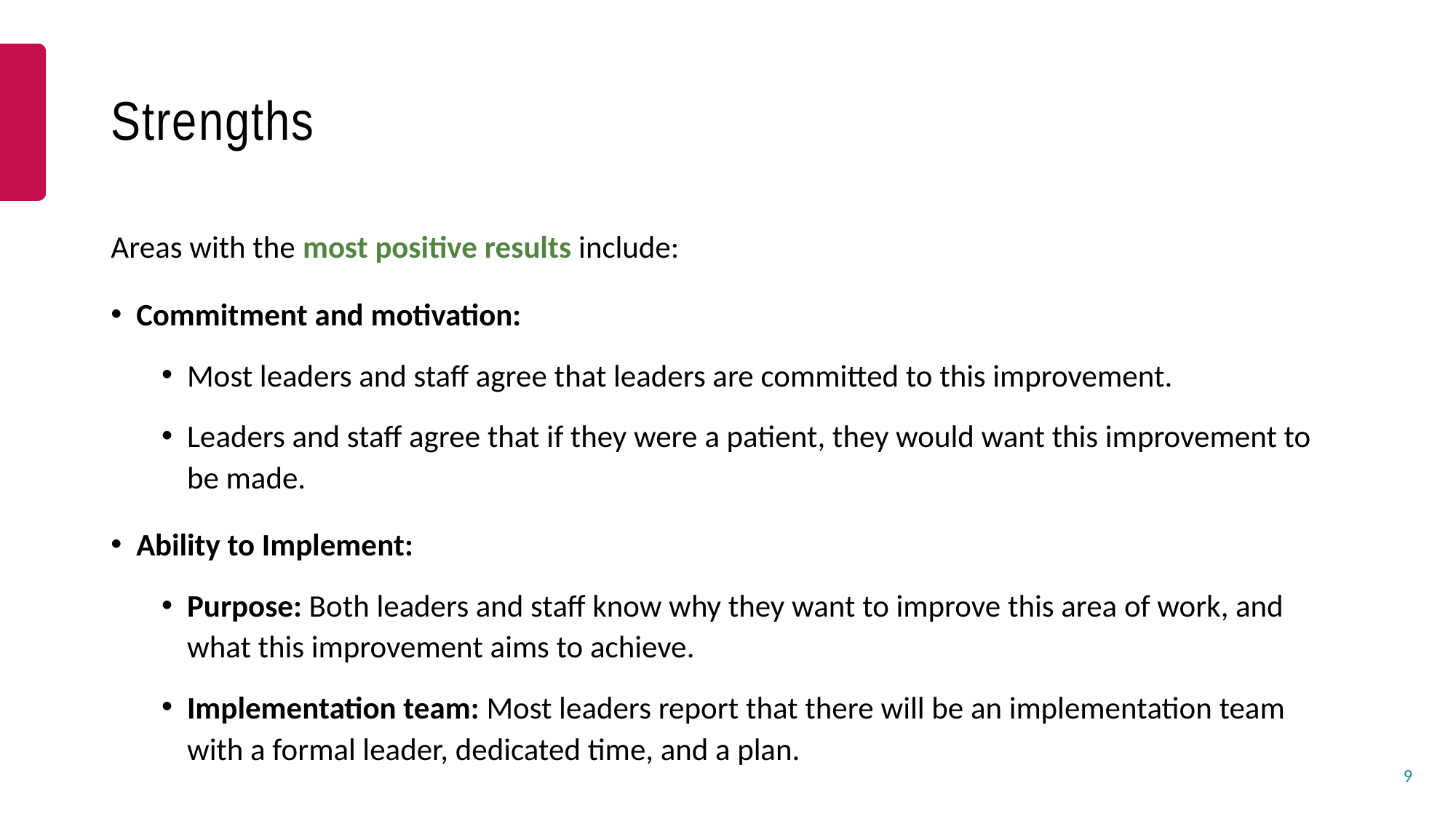

# Strengths
Areas with the most positive results include:
Commitment and motivation:
Most leaders and staff agree that leaders are committed to this improvement.
Leaders and staff agree that if they were a patient, they would want this improvement to be made.
Ability to Implement:
Purpose: Both leaders and staff know why they want to improve this area of work, and what this improvement aims to achieve.
Implementation team: Most leaders report that there will be an implementation team with a formal leader, dedicated time, and a plan.

9